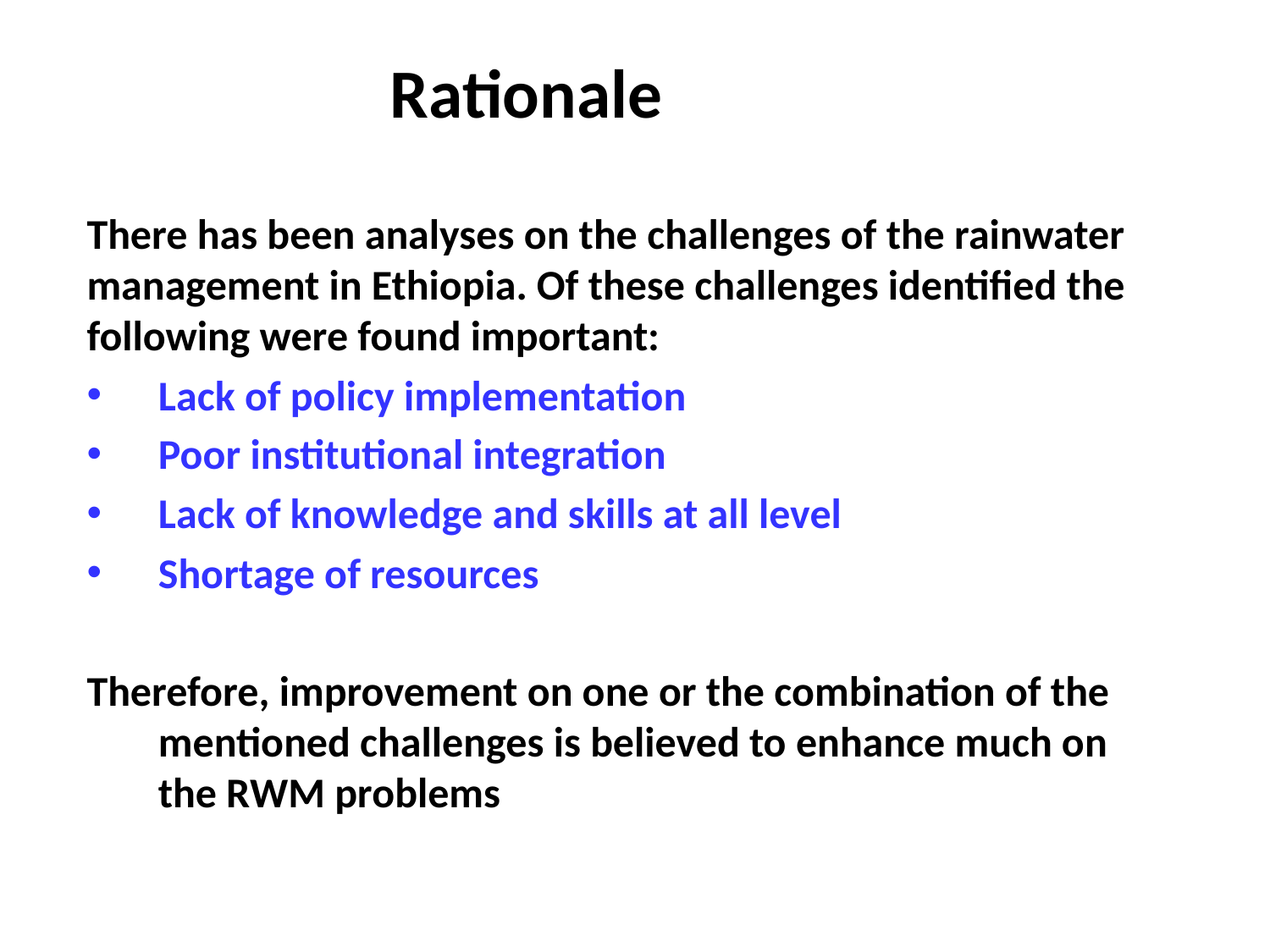

# Rationale
There has been analyses on the challenges of the rainwater management in Ethiopia. Of these challenges identified the following were found important:
Lack of policy implementation
Poor institutional integration
Lack of knowledge and skills at all level
Shortage of resources

Therefore, improvement on one or the combination of the mentioned challenges is believed to enhance much on the RWM problems